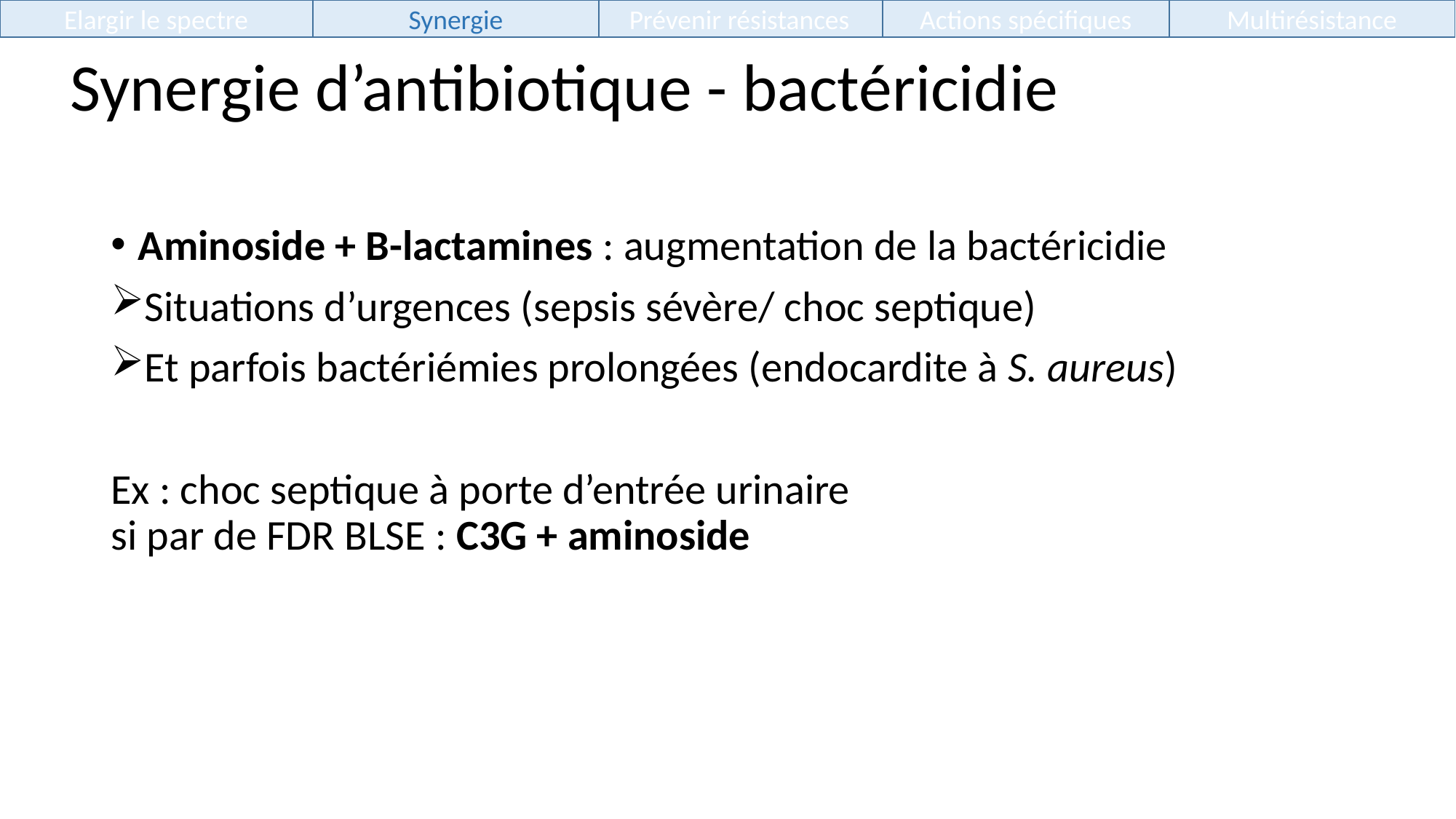

Elargir le spectre
Synergie
Prévenir résistances
Actions spécifiques
Multirésistance
Synergie d’antibiotique - bactéricidie
Aminoside + B-lactamines : augmentation de la bactéricidie
Situations d’urgences (sepsis sévère/ choc septique)
Et parfois bactériémies prolongées (endocardite à S. aureus)

Ex : choc septique à porte d’entrée urinaire
si par de FDR BLSE : C3G + aminoside